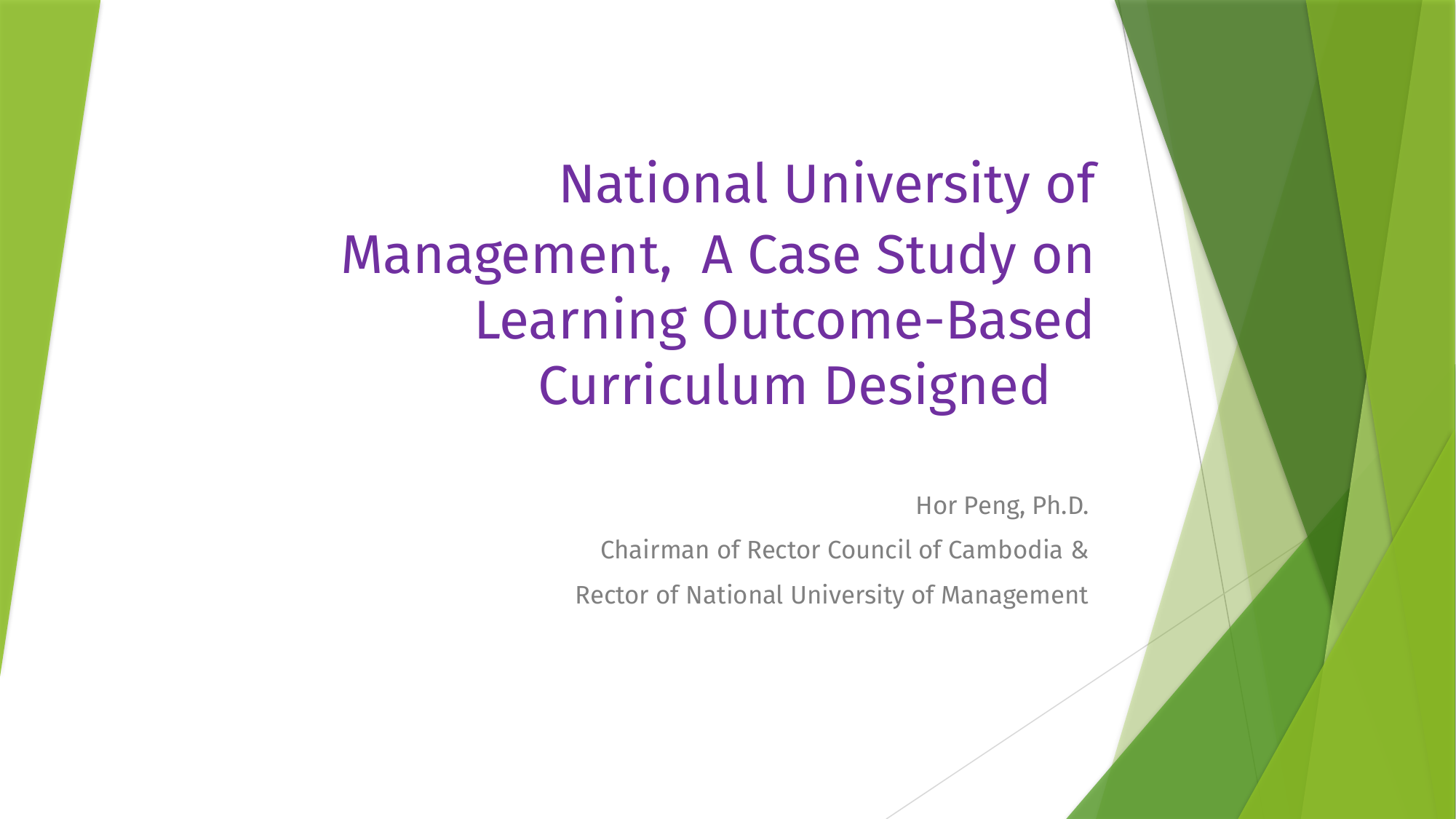

# National University of Management,  A Case Study on Learning Outcome-Based Curriculum Designed
Hor Peng, Ph.D.
Chairman of Rector Council of Cambodia &
Rector of National University of Management